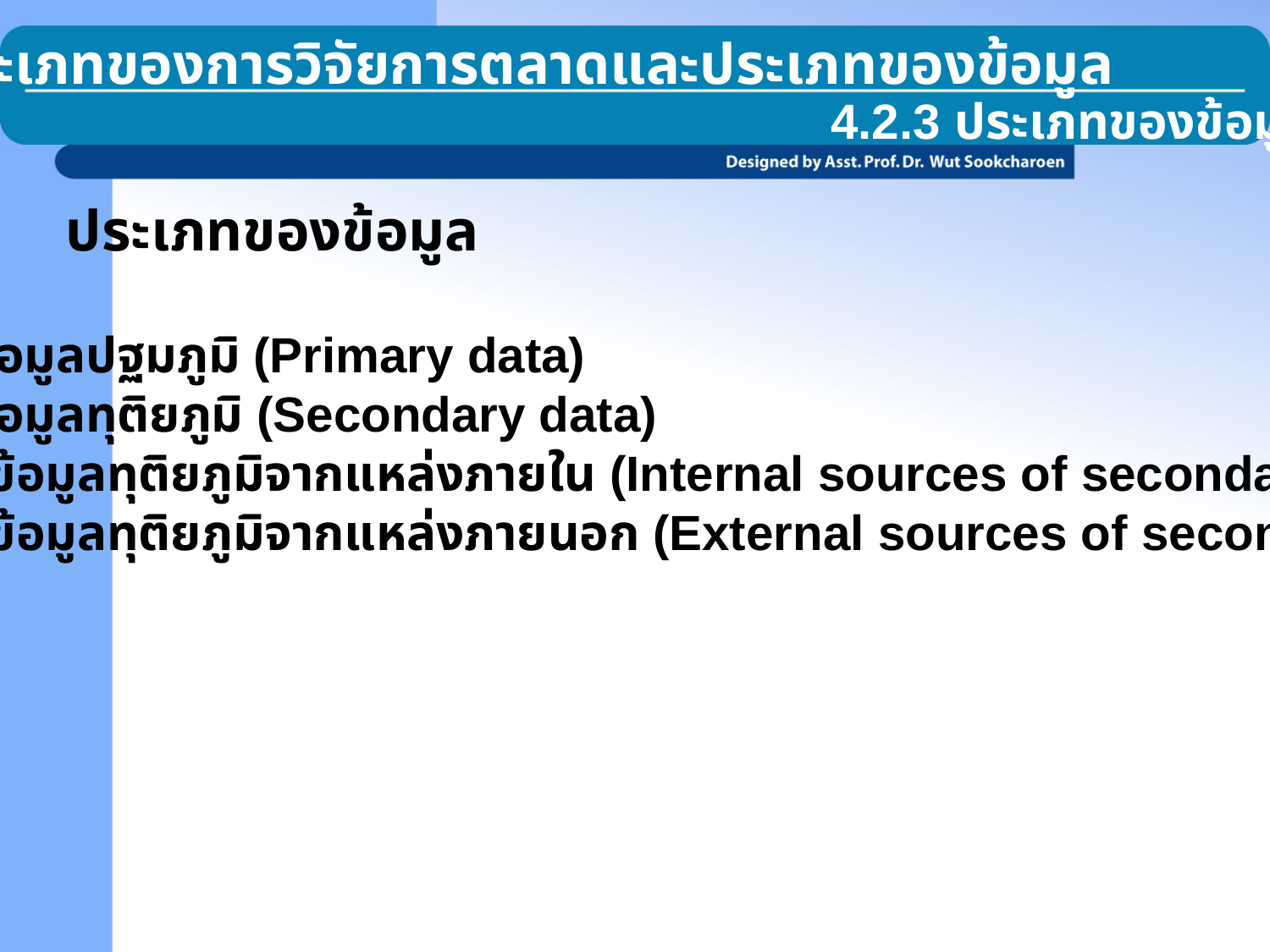

4.2 ประเภทของการวิจัยการตลาดและประเภทของข้อมูล

4.2.3 ประเภทของข้อมูล
ประเภทของข้อมูล
1. ข้อมูลปฐมภูมิ (Primary data)
2. ข้อมูลทุติยภูมิ (Secondary data)
 ข้อมูลทุติยภูมิจากแหล่งภายใน (Internal sources of secondary data)
 ข้อมูลทุติยภูมิจากแหล่งภายนอก (External sources of secondary data)